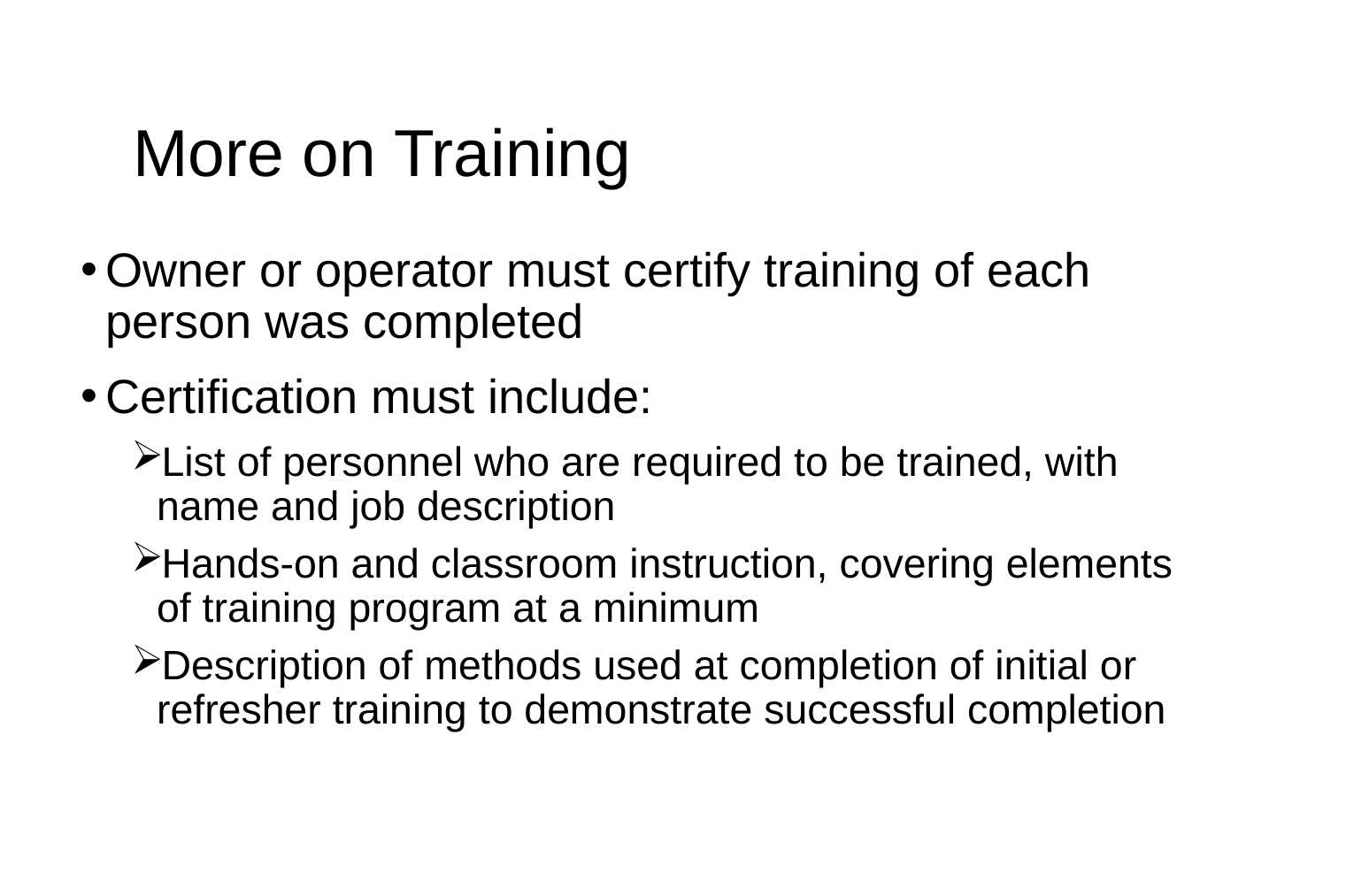

More on Training
Owner or operator must certify training of each person was completed
Certification must include:
List of personnel who are required to be trained, with name and job description
Hands-on and classroom instruction, covering elements of training program at a minimum
Description of methods used at completion of initial or refresher training to demonstrate successful completion